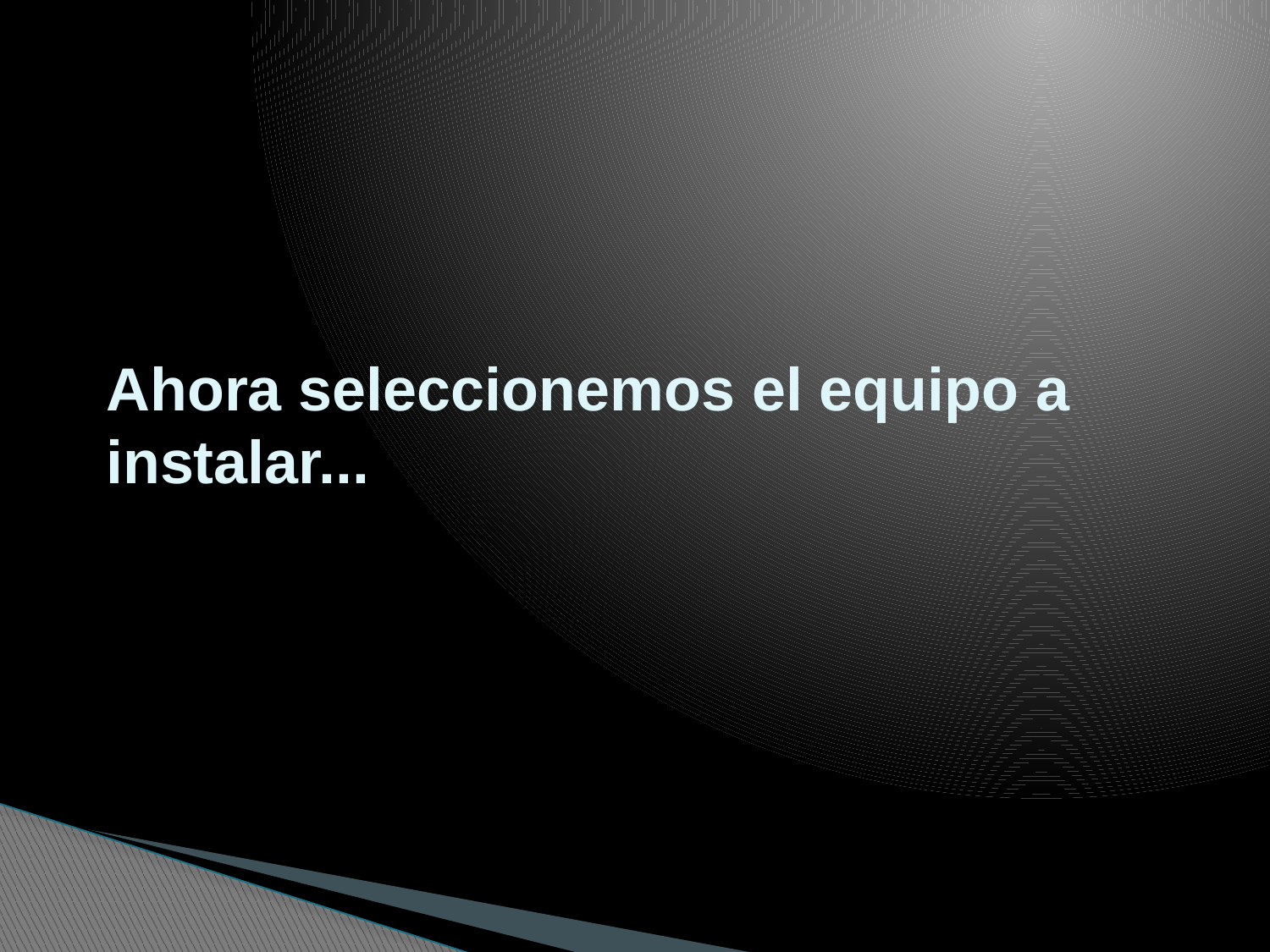

# Ahora seleccionemos el equipo a instalar...